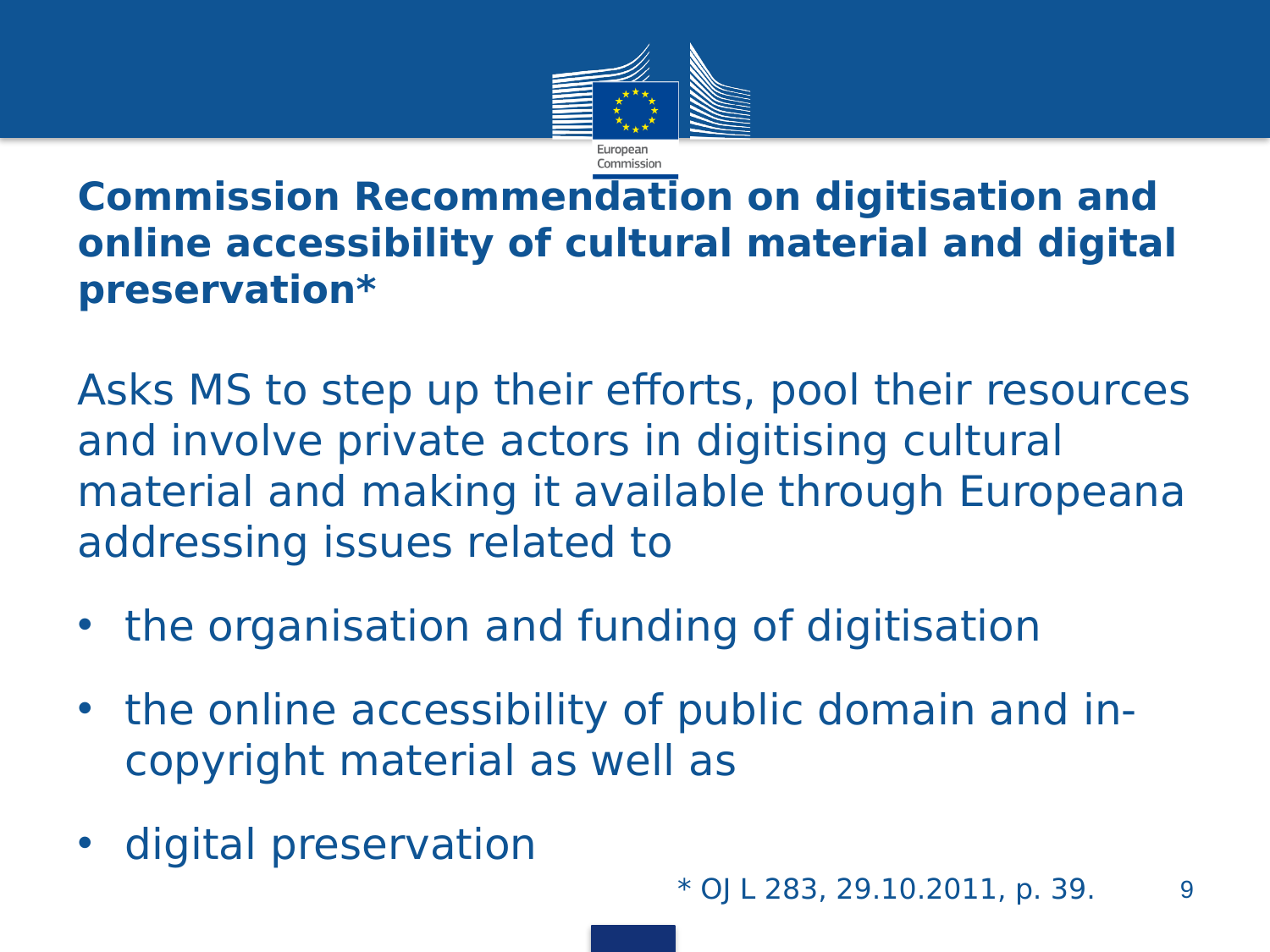

# Commission Recommendation on digitisation and online accessibility of cultural material and digital preservation*
Asks MS to step up their efforts, pool their resources and involve private actors in digitising cultural material and making it available through Europeana addressing issues related to

the organisation and funding of digitisation

the online accessibility of public domain and in-copyright material as well as

digital preservation
* OJ L 283, 29.10.2011, p. 39.
9